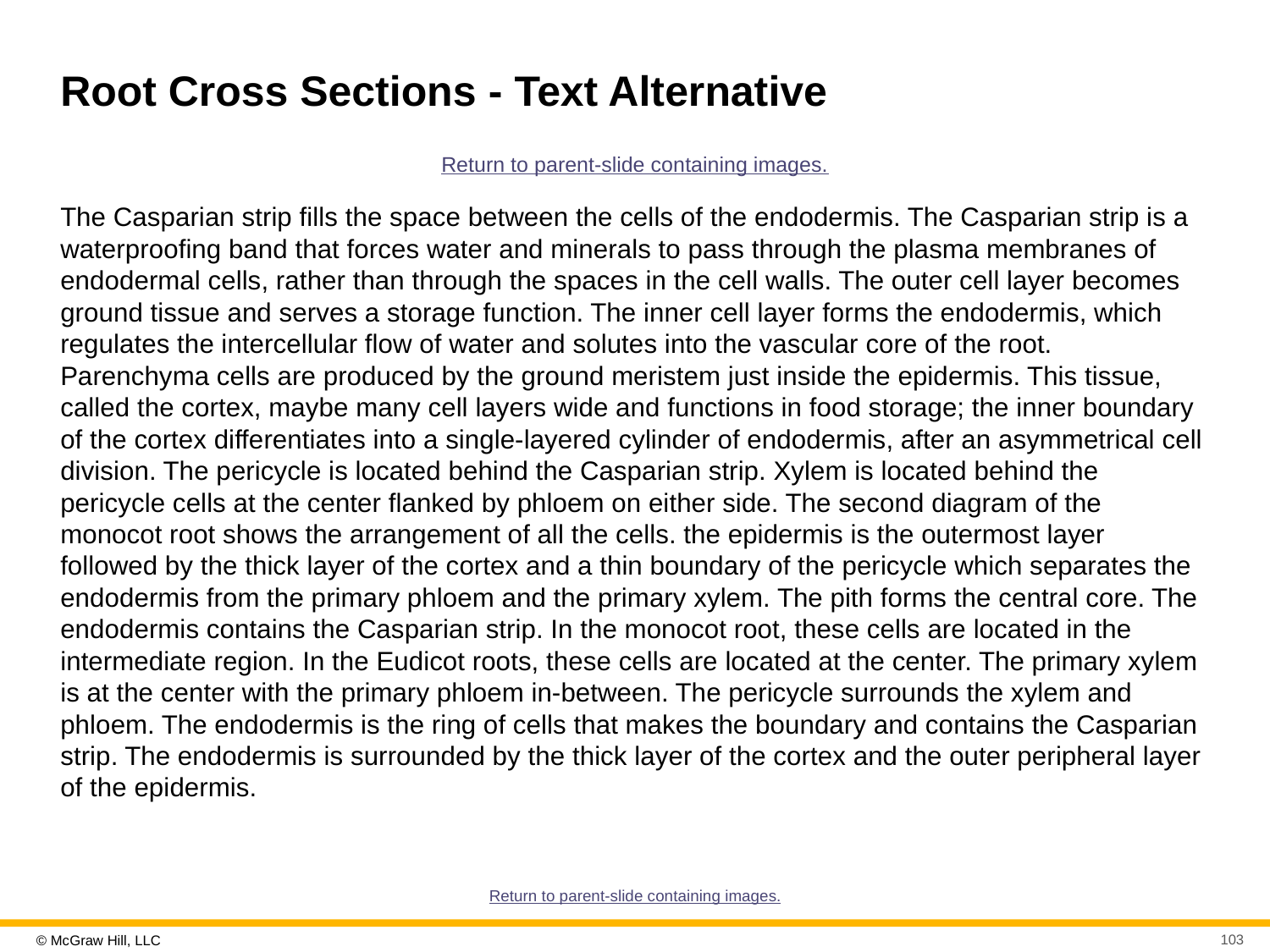

# Root Cross Sections - Text Alternative
Return to parent-slide containing images.
The Casparian strip fills the space between the cells of the endodermis. The Casparian strip is a waterproofing band that forces water and minerals to pass through the plasma membranes of endodermal cells, rather than through the spaces in the cell walls. The outer cell layer becomes ground tissue and serves a storage function. The inner cell layer forms the endodermis, which regulates the intercellular flow of water and solutes into the vascular core of the root. Parenchyma cells are produced by the ground meristem just inside the epidermis. This tissue, called the cortex, maybe many cell layers wide and functions in food storage; the inner boundary of the cortex differentiates into a single-layered cylinder of endodermis, after an asymmetrical cell division. The pericycle is located behind the Casparian strip. Xylem is located behind the pericycle cells at the center flanked by phloem on either side. The second diagram of the monocot root shows the arrangement of all the cells. the epidermis is the outermost layer followed by the thick layer of the cortex and a thin boundary of the pericycle which separates the endodermis from the primary phloem and the primary xylem. The pith forms the central core. The endodermis contains the Casparian strip. In the monocot root, these cells are located in the intermediate region. In the Eudicot roots, these cells are located at the center. The primary xylem is at the center with the primary phloem in-between. The pericycle surrounds the xylem and phloem. The endodermis is the ring of cells that makes the boundary and contains the Casparian strip. The endodermis is surrounded by the thick layer of the cortex and the outer peripheral layer of the epidermis.
Return to parent-slide containing images.
103